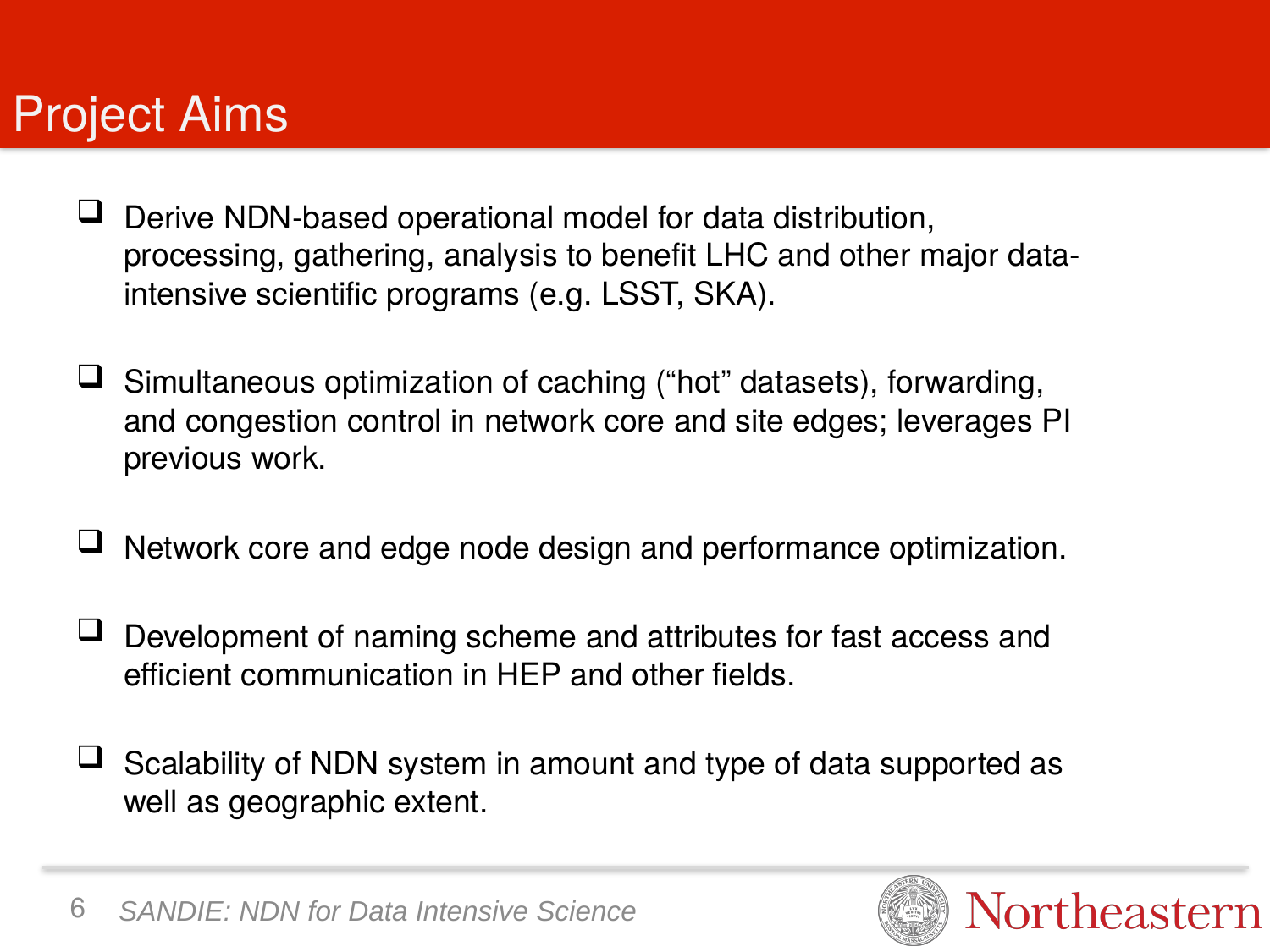

# Project Aims
Derive NDN-based operational model for data distribution, processing, gathering, analysis to benefit LHC and other major data-intensive scientific programs (e.g. LSST, SKA).

Simultaneous optimization of caching (“hot” datasets), forwarding, and congestion control in network core and site edges; leverages PI previous work.

Network core and edge node design and performance optimization.

Development of naming scheme and attributes for fast access and efficient communication in HEP and other fields.

Scalability of NDN system in amount and type of data supported as well as geographic extent.

6
SANDIE: NDN for Data Intensive Science